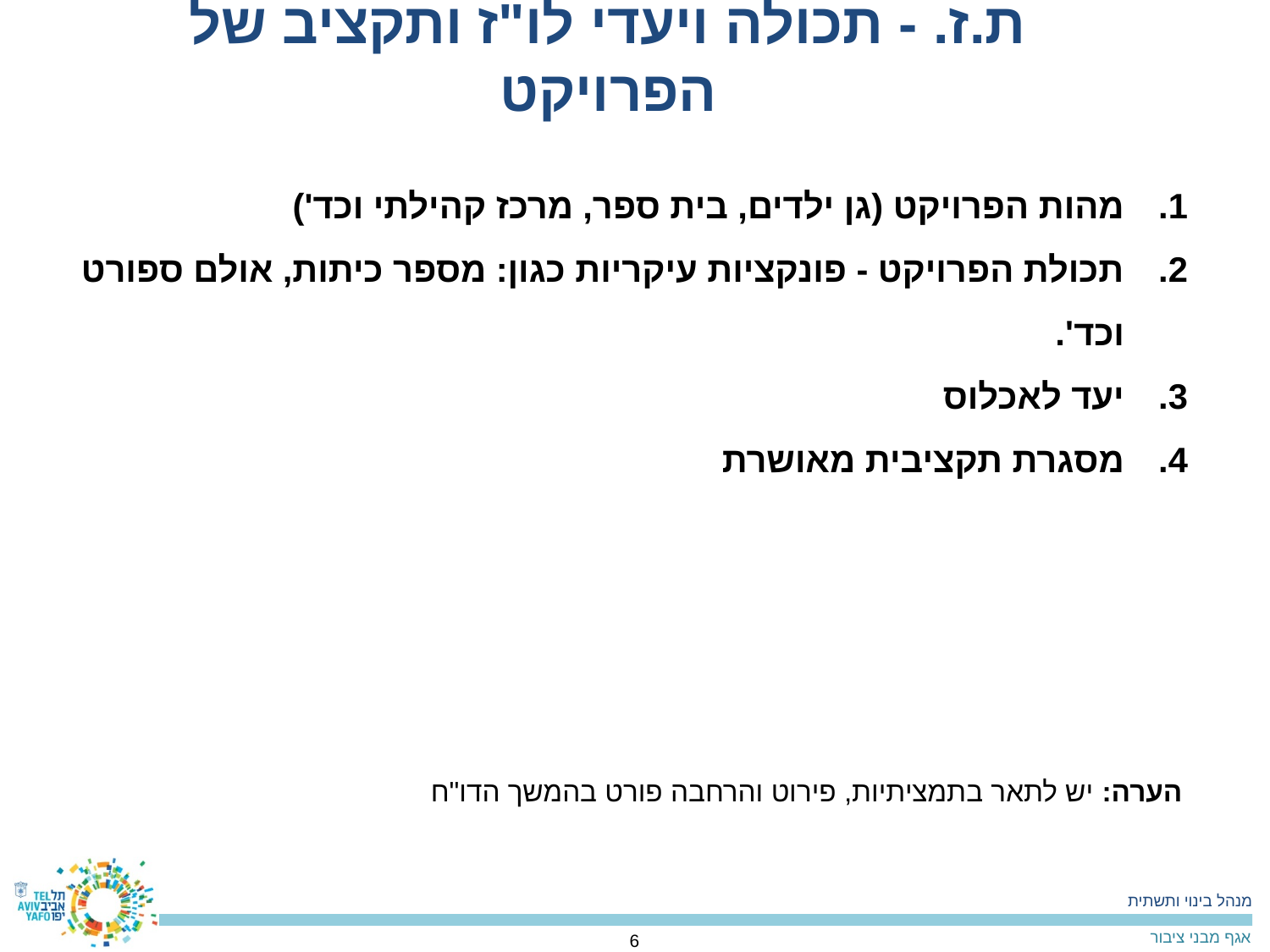

ת.ז. - תכולה ויעדי לו"ז ותקציב של הפרויקט
מהות הפרויקט (גן ילדים, בית ספר, מרכז קהילתי וכד')
תכולת הפרויקט - פונקציות עיקריות כגון: מספר כיתות, אולם ספורט
וכד'.
יעד לאכלוס
מסגרת תקציבית מאושרת
הערה: יש לתאר בתמציתיות, פירוט והרחבה פורט בהמשך הדו"ח